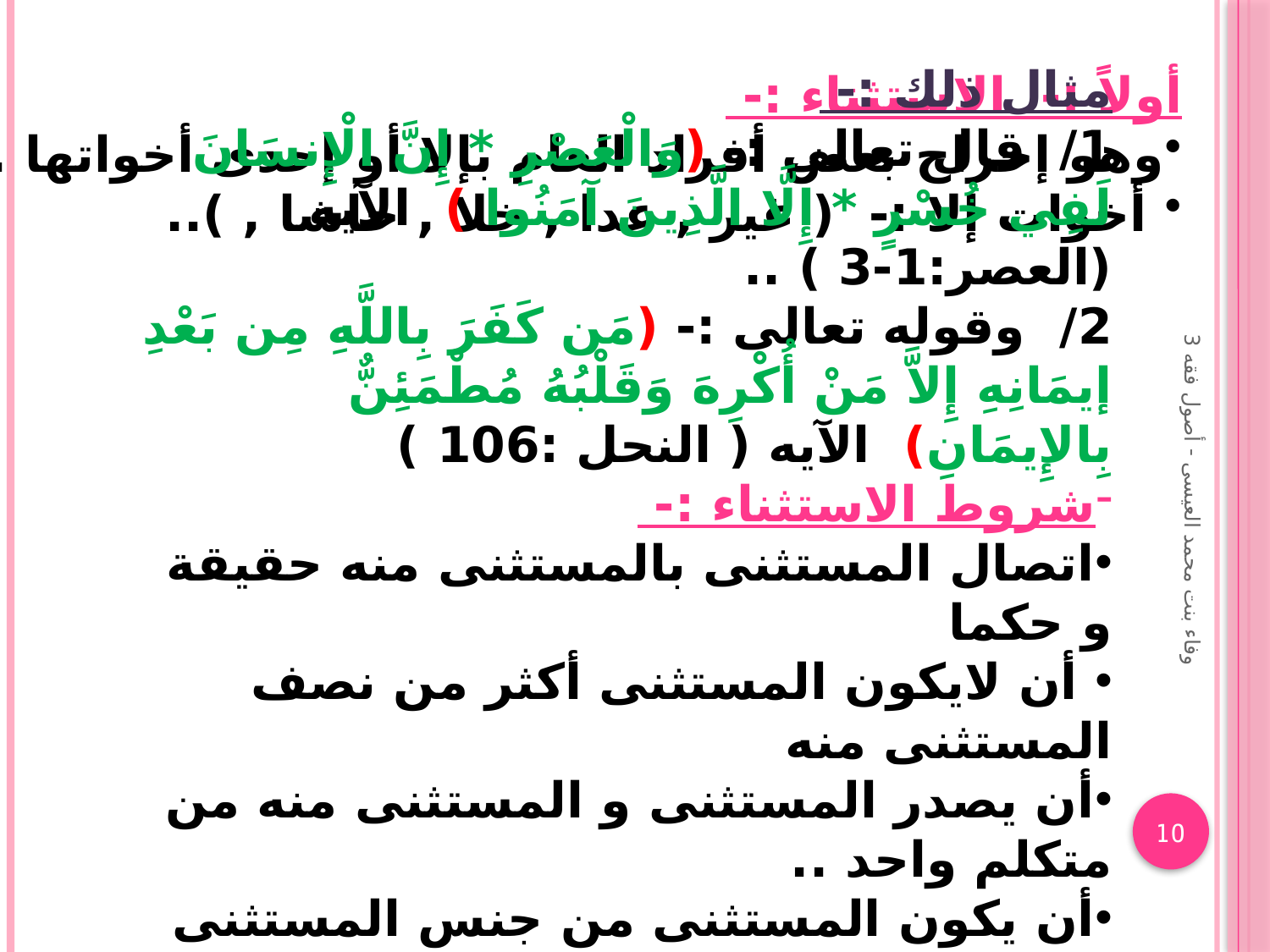

أولاً :-  الاستثناء :-
وهو إخراج بعض أفراد العام بإلا أو إحدى أخواتها ..
 أخوات إلا :-  ( غير , عدا , خلا , حاشا , )..
مثال ذلك :-
1/  قال تعالى :- (وَالْعَصْرِ * إِنَّ الْإِنسَانَ لَفِي خُسْرٍ * إِلَّا الَّذِينَ آمَنُوا )  الآيه (العصر:1-3 ) ..
2/  وقوله تعالى :- (مَن كَفَرَ بِاللَّهِ مِن بَعْدِ إيمَانِهِ إِلاَّ مَنْ أُكْرِهَ وَقَلْبُهُ مُطْمَئِنٌّ بِالإِيمَانِ)  الآيه ( النحل :106 )
شروط الاستثناء :-
اتصال المستثنى بالمستثنى منه حقيقة و حكما
 أن لايكون المستثنى أكثر من نصف المستثنى منه
أن يصدر المستثنى و المستثنى منه من متكلم واحد ..
أن يكون المستثنى من جنس المستثنى منه ..
وفاء بنت محمد العيسى - أصول فقه 3
10